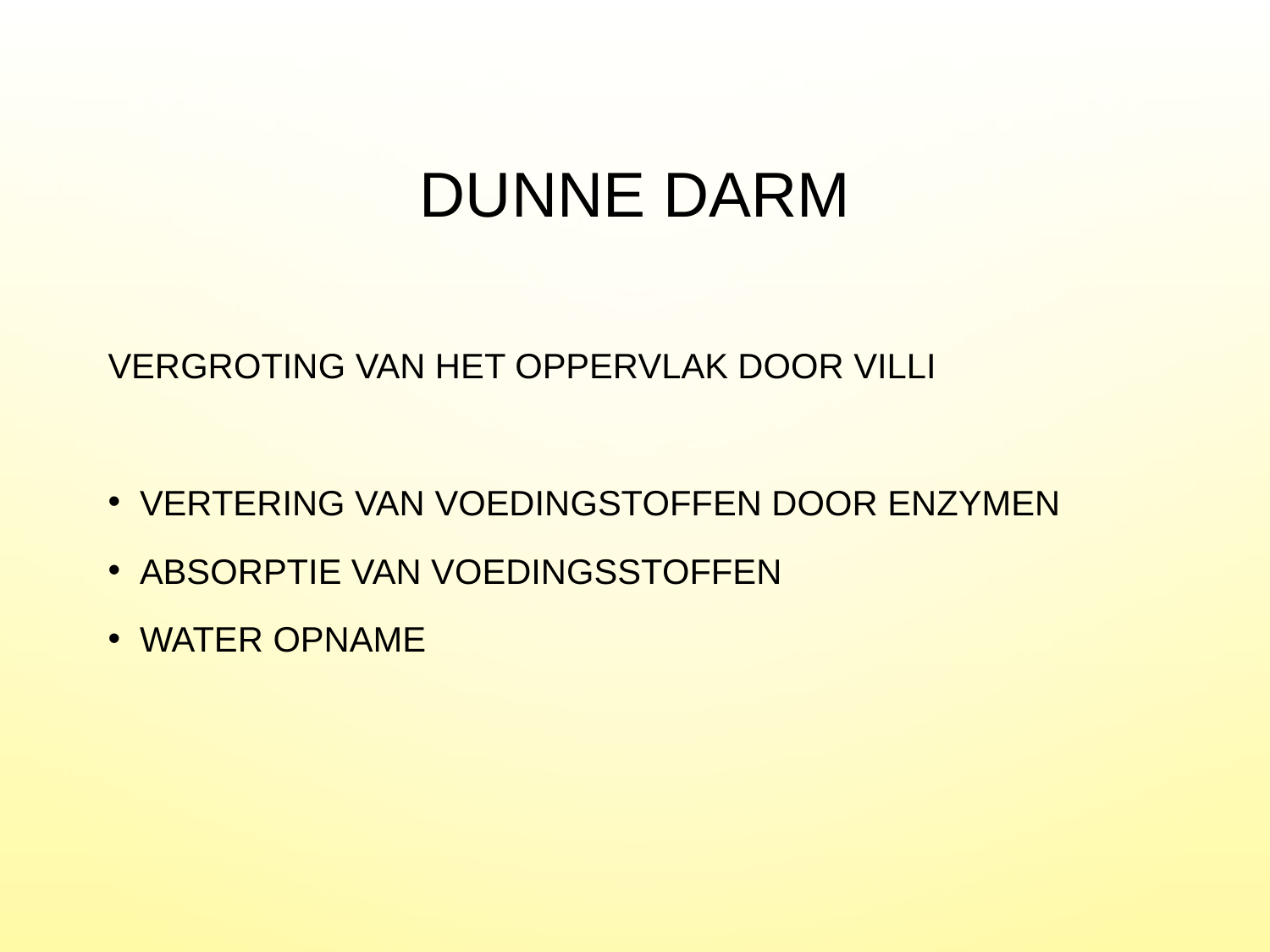

# Dunne darm
Vergroting van het oppervlak door villi

Vertering van voedingstoffen door enzymen
Absorptie van voedingsstoffen
water opname